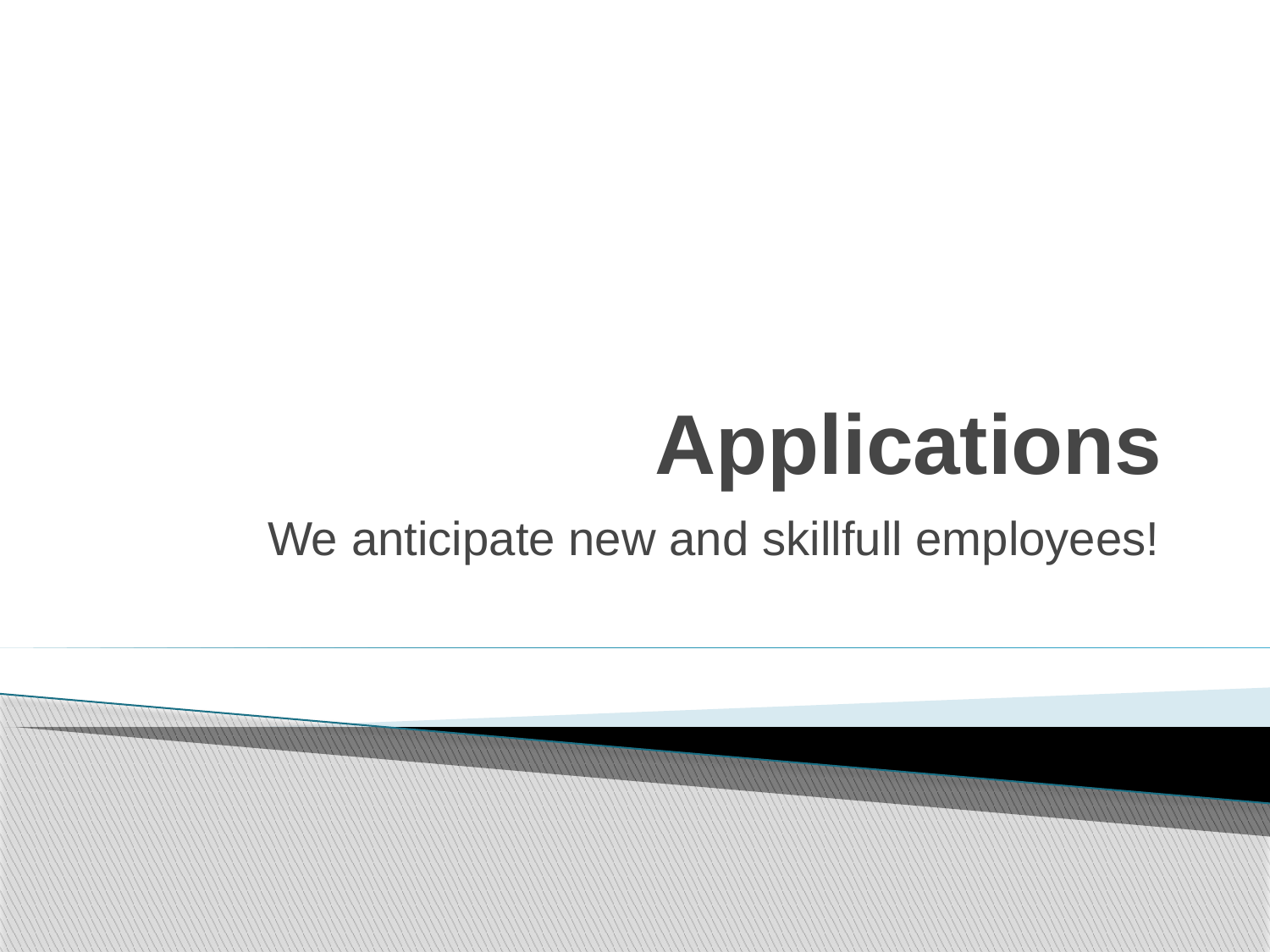

# Applications
We anticipate new and skillfull employees!